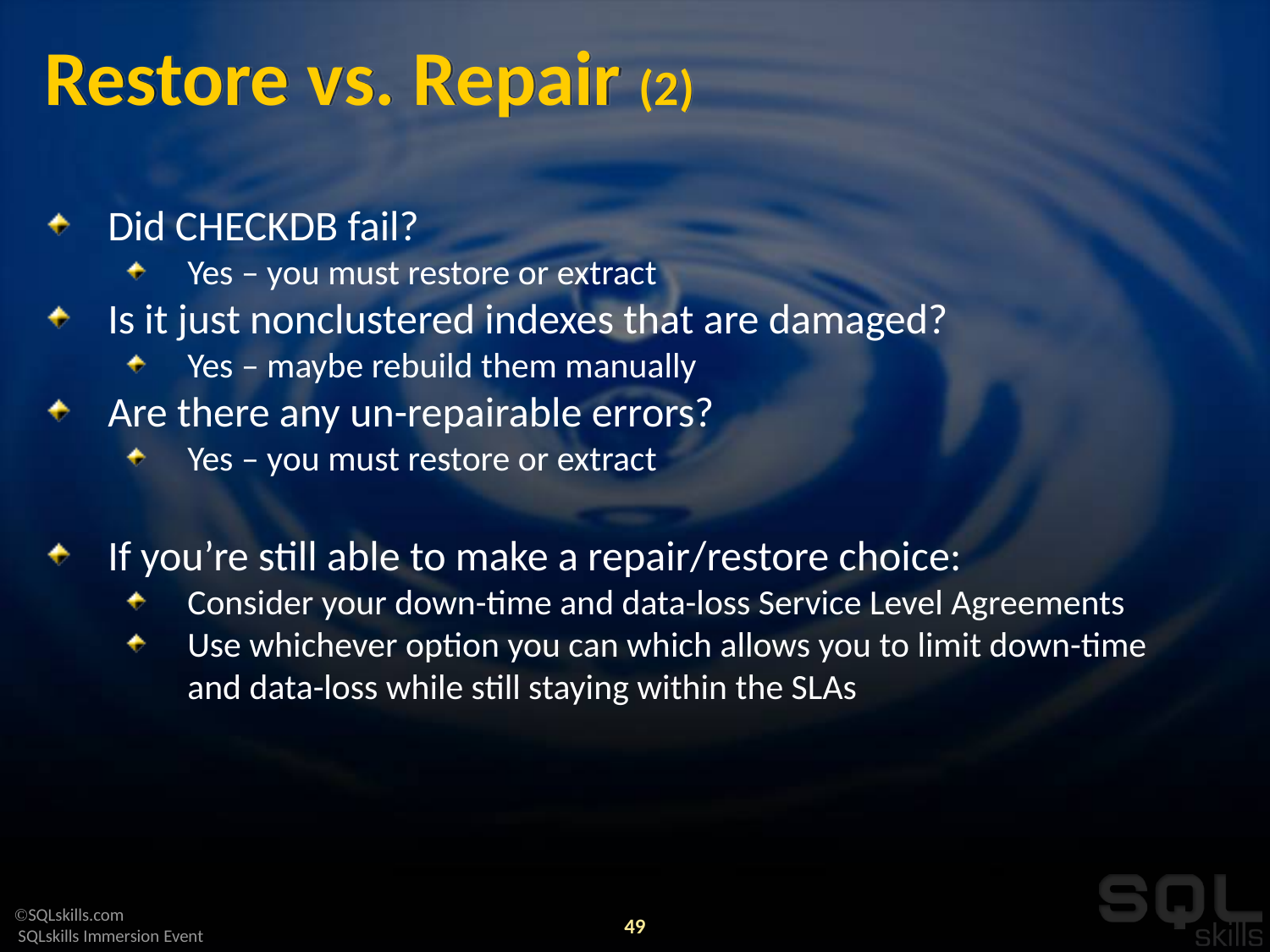

# Restore vs. Repair (2)
Did CHECKDB fail?
Yes – you must restore or extract
Is it just nonclustered indexes that are damaged?
Yes – maybe rebuild them manually
Are there any un-repairable errors?
Yes – you must restore or extract

If you’re still able to make a repair/restore choice:
Consider your down-time and data-loss Service Level Agreements
Use whichever option you can which allows you to limit down-time and data-loss while still staying within the SLAs

49